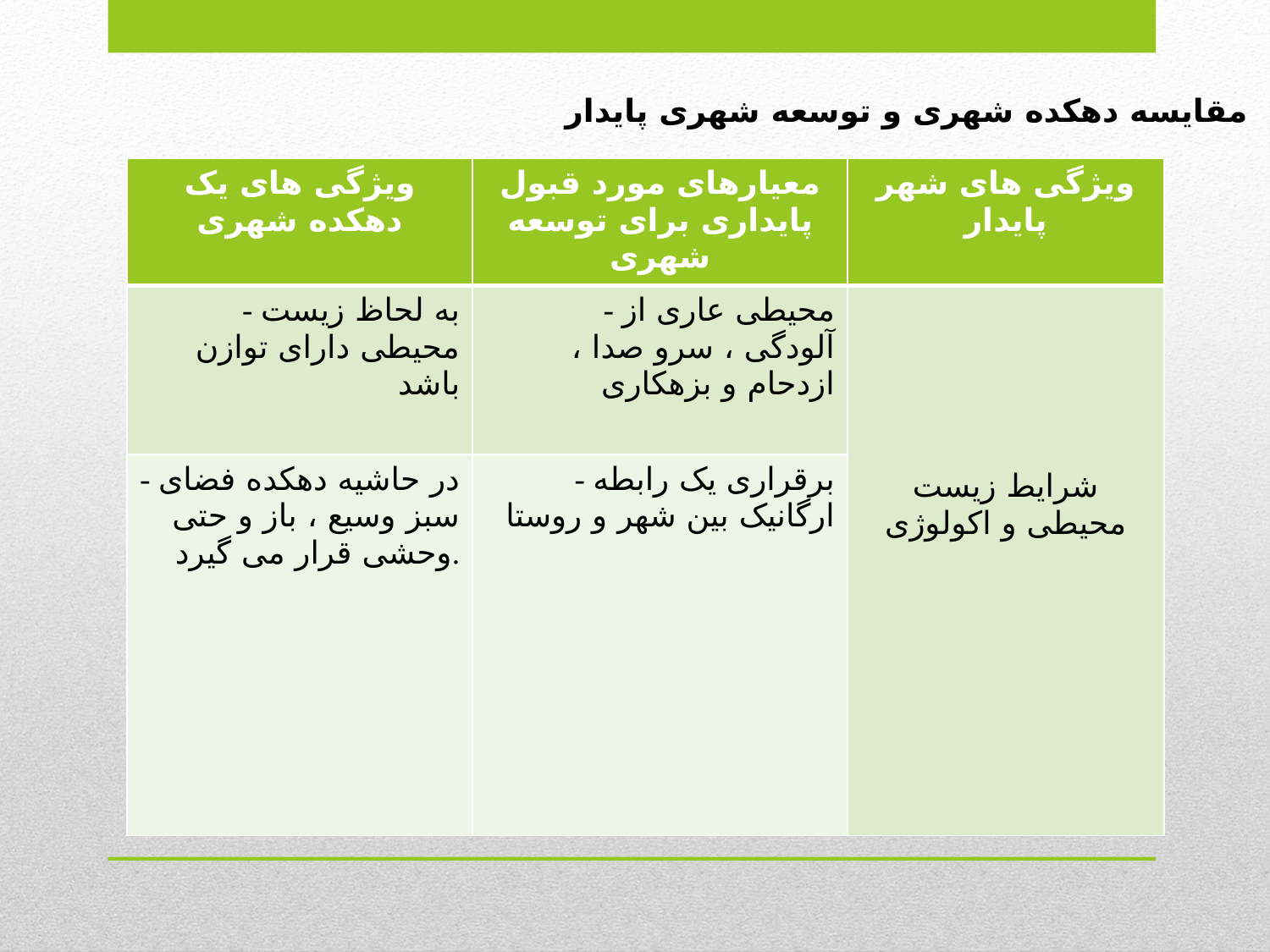

مقایسه دهکده شهری و توسعه شهری پایدار

| ویژگی های یک دهکده شهری | معیارهای مورد قبول پایداری برای توسعه شهری | ویژگی های شهر پایدار |
| --- | --- | --- |
| - به لحاظ زیست محیطی دارای توازن باشد | - محیطی عاری از آلودگی ، سرو صدا ، ازدحام و بزهکاری | شرایط زیست محیطی و اکولوژی |
| - در حاشیه دهکده فضای سبز وسیع ، باز و حتی وحشی قرار می گیرد. | - برقراری یک رابطه ارگانیک بین شهر و روستا |  |
#